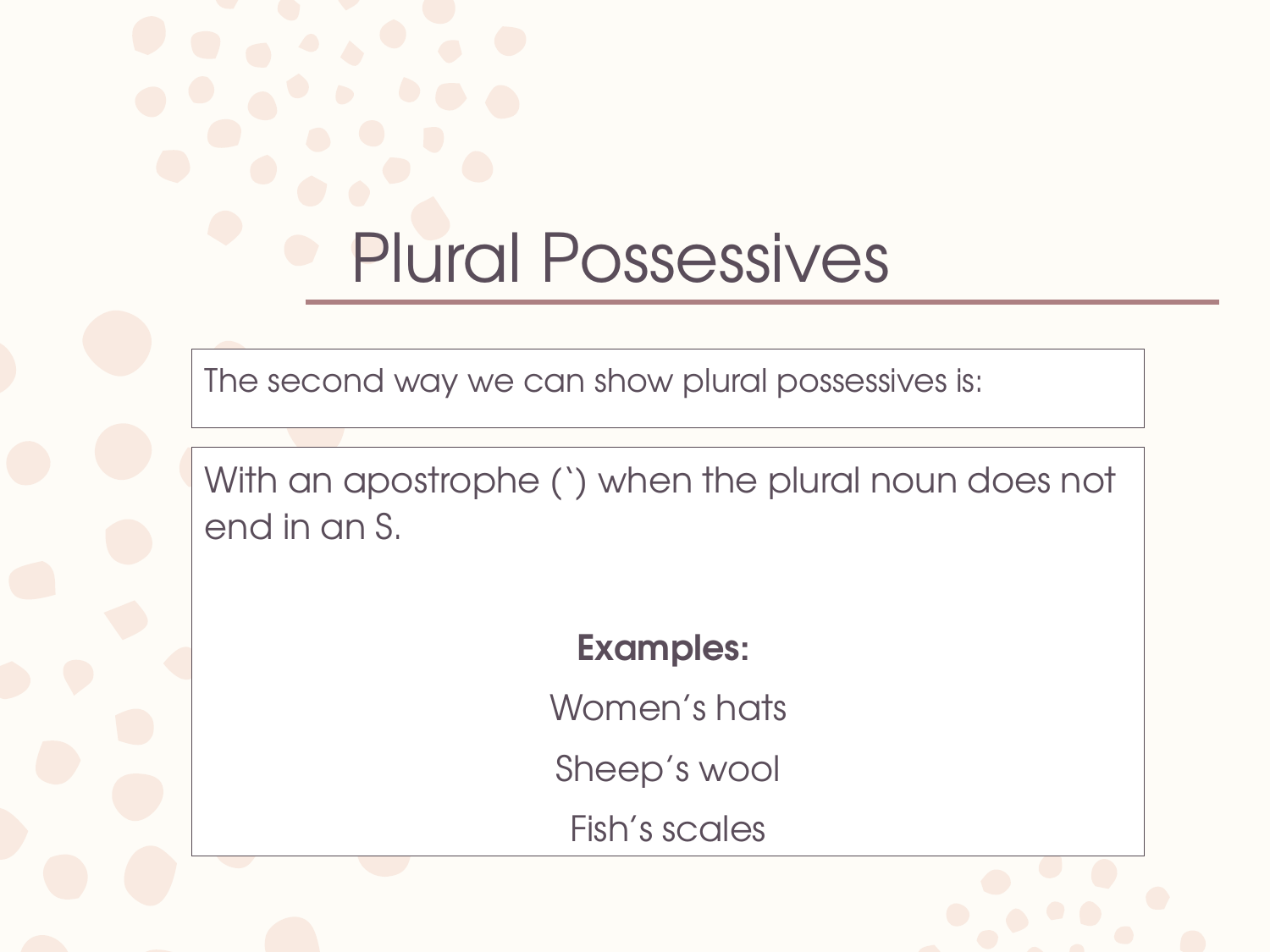

Plural Possessives

The second way we can show plural possessives is:
With an apostrophe (‘) when the plural noun does not end in an S.

Examples:
Women’s hats
Sheep’s wool
Fish’s scales